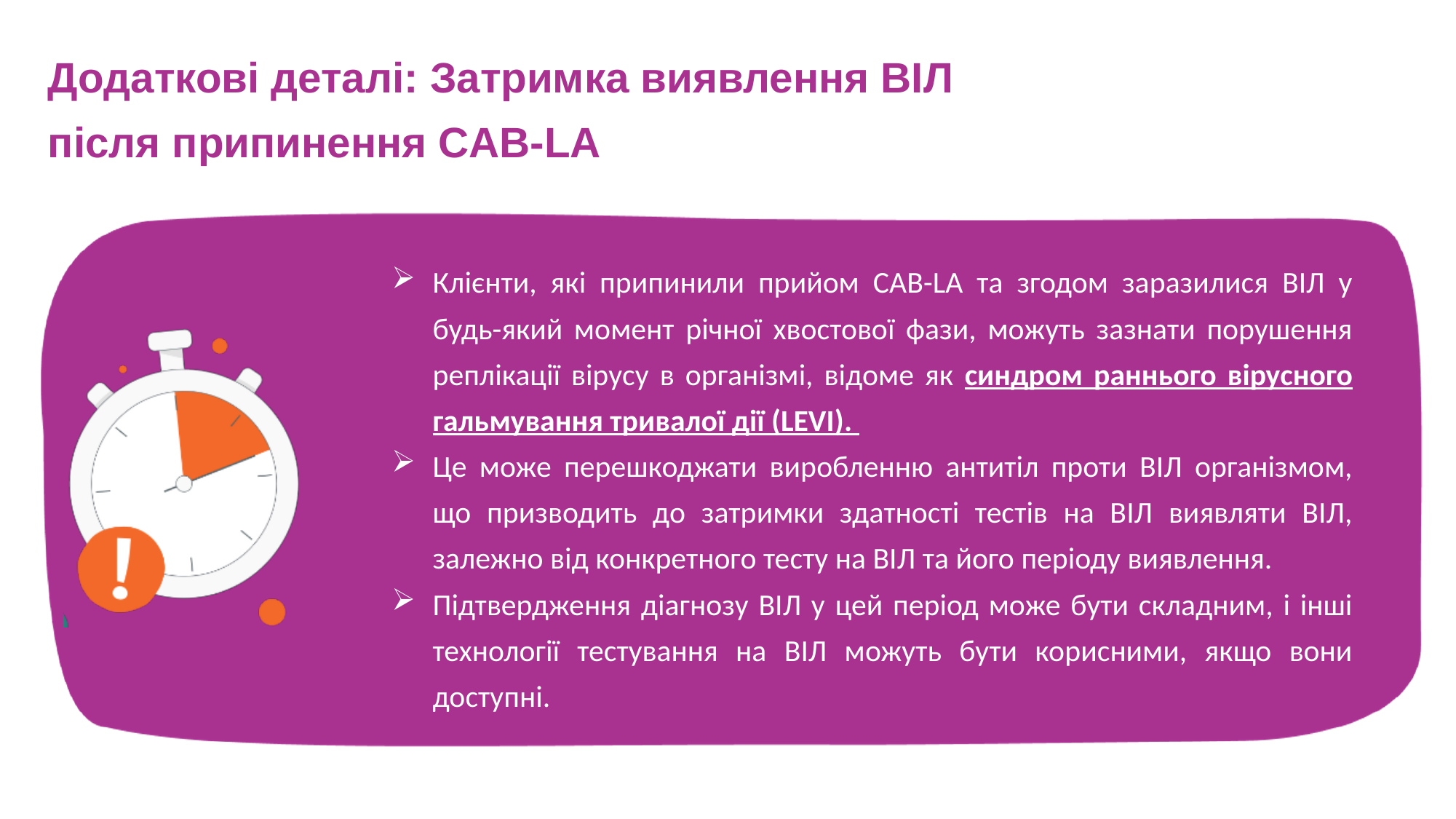

Додаткові деталі: Затримка виявлення ВІЛ після припинення CAB-LA

Клієнти, які припинили прийом CAB-LA та згодом заразилися ВІЛ у будь-який момент річної хвостової фази, можуть зазнати порушення реплікації вірусу в організмі, відоме як синдром раннього вірусного гальмування тривалої дії (LEVI).
Це може перешкоджати виробленню антитіл проти ВІЛ організмом, що призводить до затримки здатності тестів на ВІЛ виявляти ВІЛ, залежно від конкретного тесту на ВІЛ та його періоду виявлення.
Підтвердження діагнозу ВІЛ у цей період може бути складним, і інші технології тестування на ВІЛ можуть бути корисними, якщо вони доступні.